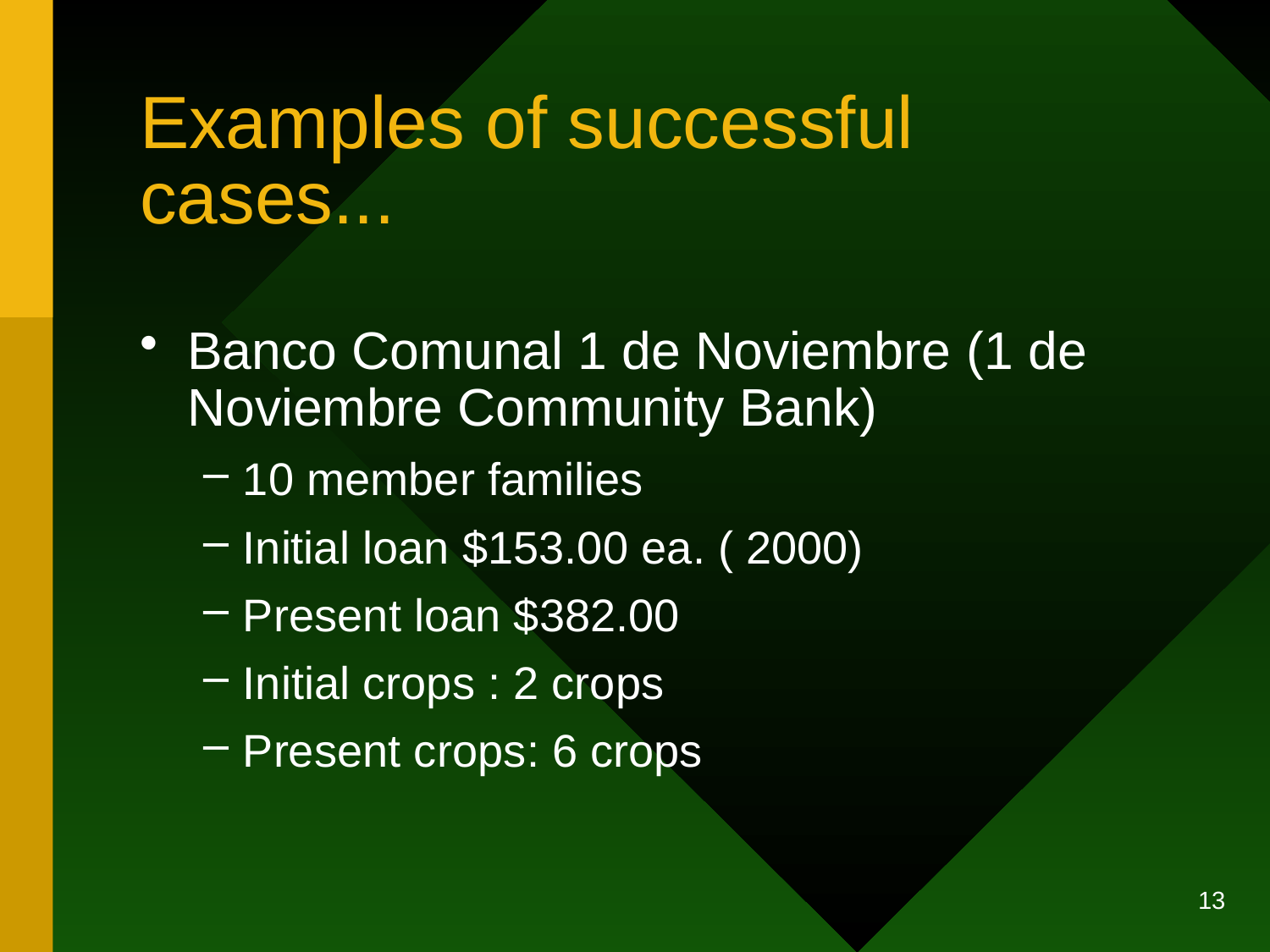

# Examples of successful cases...
Banco Comunal 1 de Noviembre (1 de Noviembre Community Bank)
10 member families
Initial loan $153.00 ea. ( 2000)
Present loan $382.00
Initial crops : 2 crops
Present crops: 6 crops
13